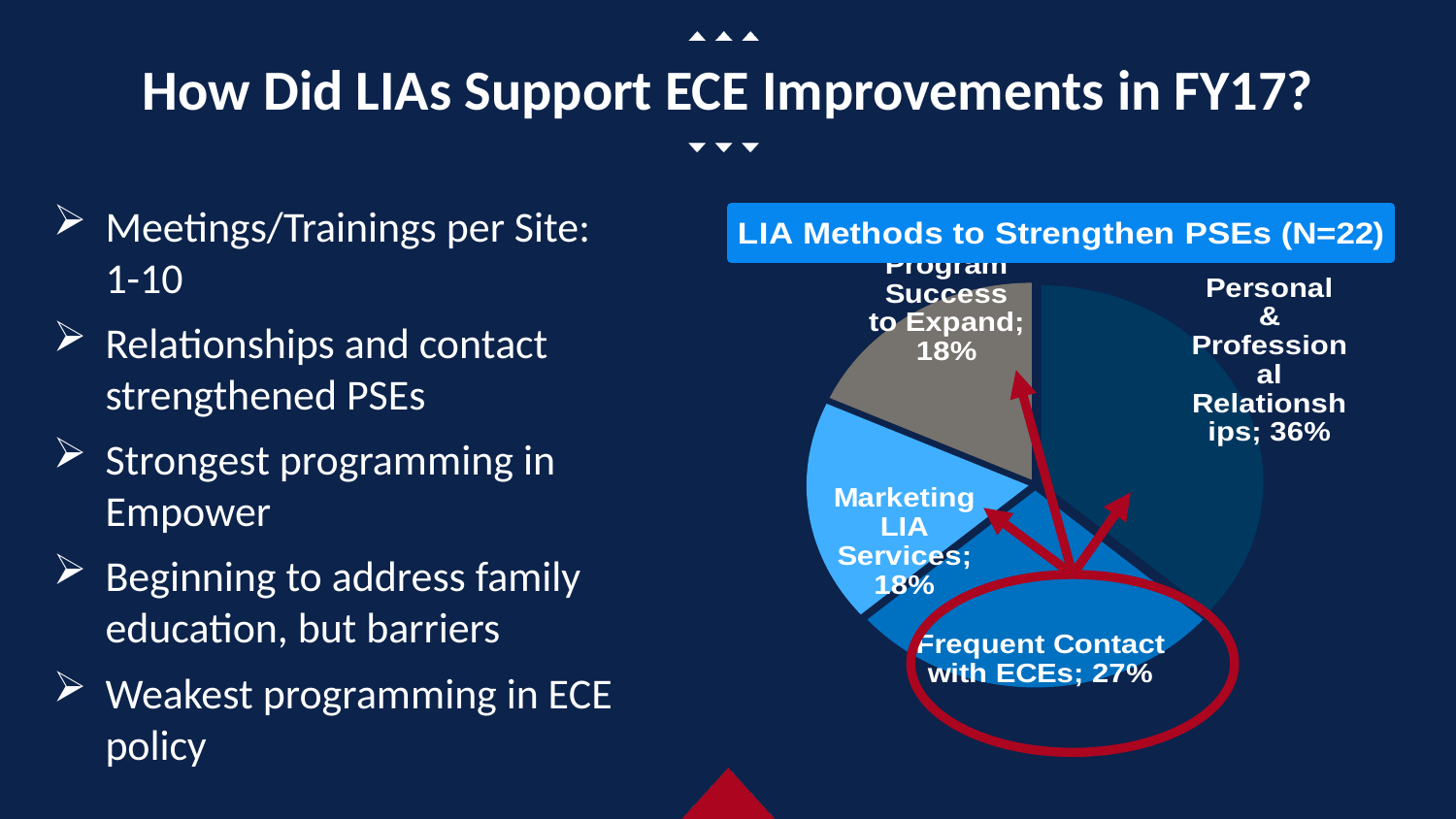

# How Did LIAs Support ECE Improvements in FY17?

### Chart: LIA Methods to Strengthen PSEs (N=22)

| Category | Percent |
|---|---|
| Personal & Professional Relationships | 0.36 |
| Frequent Contact with ECEs | 0.27 |
| Marketing LIA Services | 0.18 |
| Using Program Success to Expand | 0.18 |
Meetings/Trainings per Site: 1-10
Relationships and contact strengthened PSEs
Strongest programming in Empower
Beginning to address family education, but barriers
Weakest programming in ECE policy